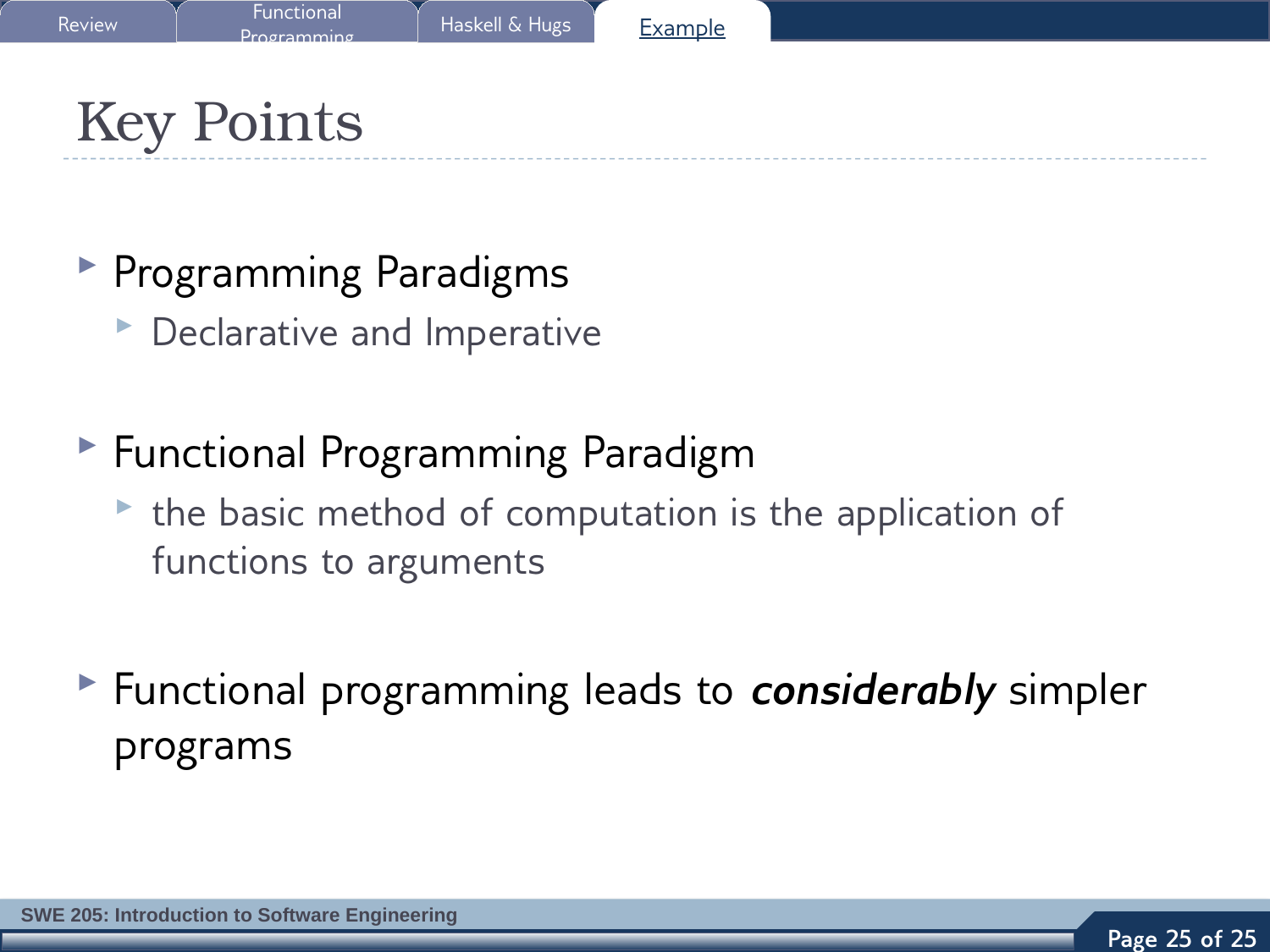

Review
Functional Programming
Haskell & Hugs
Example
# Key Points

Programming Paradigms
Declarative and Imperative

Functional Programming Paradigm
the basic method of computation is the application of functions to arguments

Functional programming leads to considerably simpler programs
25
Page 25 of 25